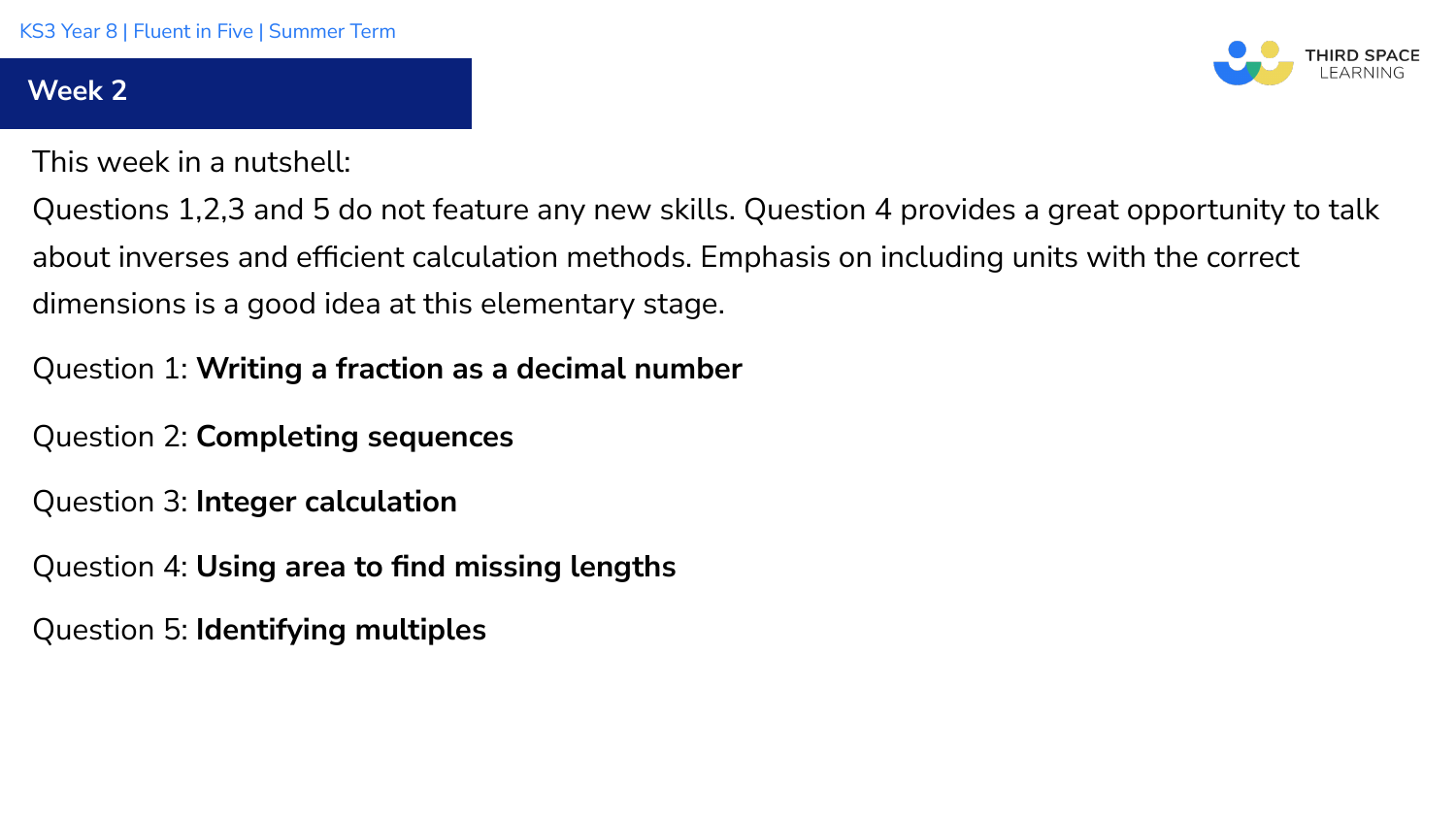

Week 2
| This week in a nutshell: Questions 1,2,3 and 5 do not feature any new skills. Question 4 provides a great opportunity to talk about inverses and efficient calculation methods. Emphasis on including units with the correct dimensions is a good idea at this elementary stage. |
| --- |
| Question 1: Writing a fraction as a decimal number |
| Question 2: Completing sequences |
| Question 3: Integer calculation |
| Question 4: Using area to find missing lengths |
| Question 5: Identifying multiples |